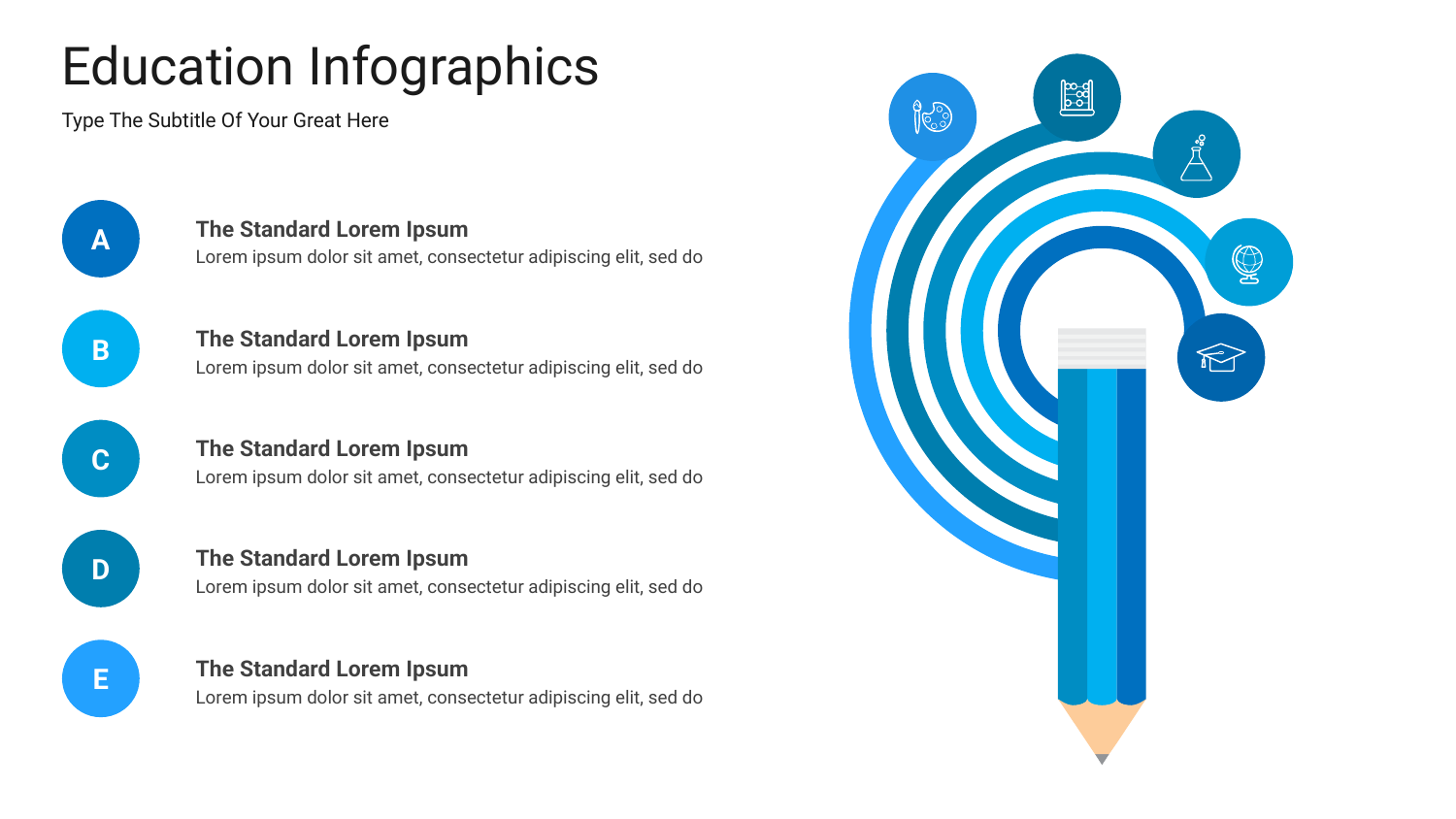

# Education Infographics

Type The Subtitle Of Your Great Here

A
The Standard Lorem Ipsum
Lorem ipsum dolor sit amet, consectetur adipiscing elit, sed do

B
The Standard Lorem Ipsum
Lorem ipsum dolor sit amet, consectetur adipiscing elit, sed do

C
The Standard Lorem Ipsum
Lorem ipsum dolor sit amet, consectetur adipiscing elit, sed do
D
The Standard Lorem Ipsum
Lorem ipsum dolor sit amet, consectetur adipiscing elit, sed do
E
The Standard Lorem Ipsum
Lorem ipsum dolor sit amet, consectetur adipiscing elit, sed do